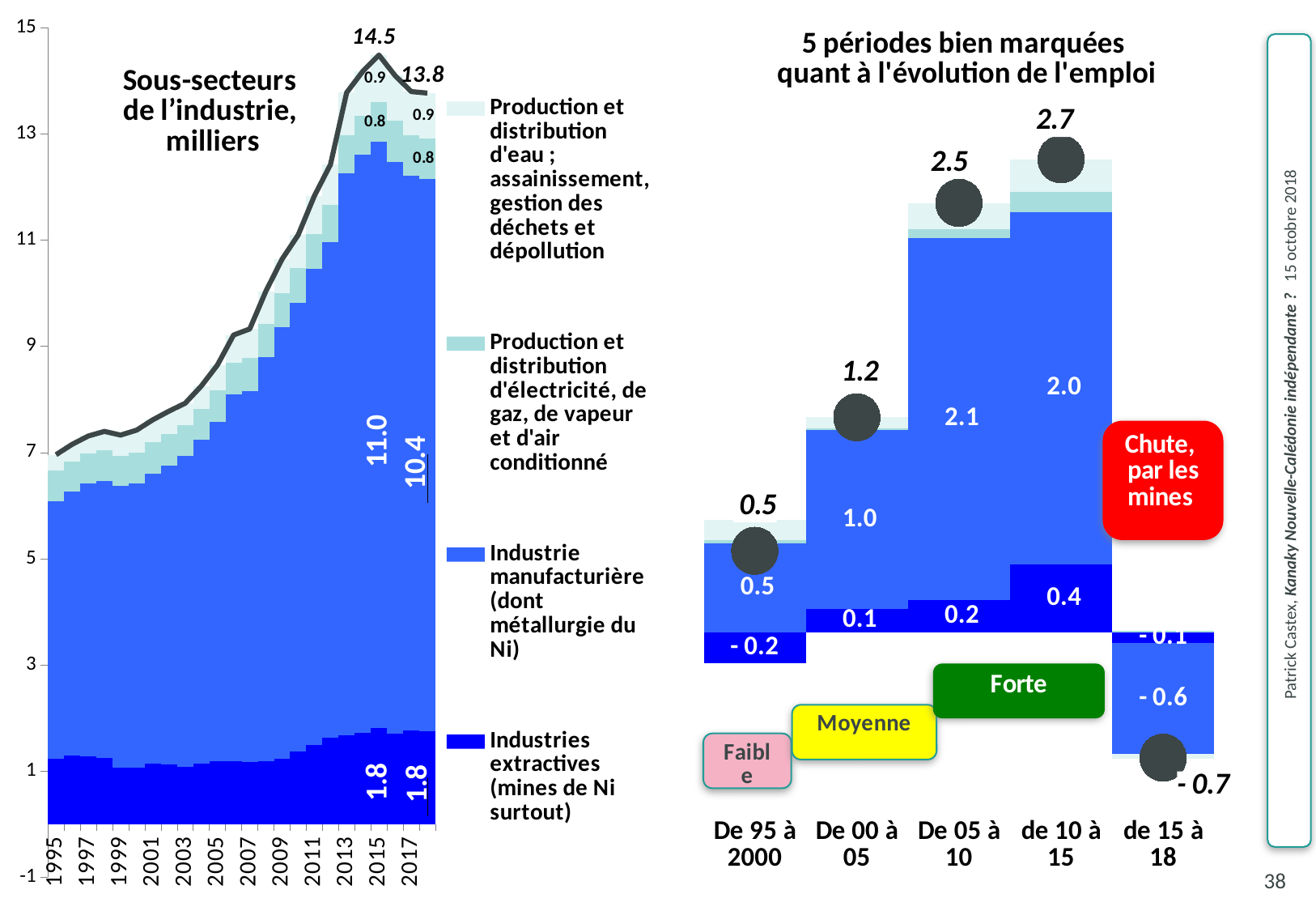

### Chart: Sous-secteurs
de l’industrie,
milliers

| Category | Industries extractives  (mines de Ni surtout) | Industrie manufacturière (dont métallurgie du Ni) | Production et distribution d'électricité, de gaz, de vapeur et d'air conditionné | Production et distribution d'eau ; assainissement, gestion des déchets et dépollution   | total |
|---|---|---|---|---|---|
| 1995 | 1.234083333333333 | 4.85305 | 0.567833333333333 | 0.302458333333333 | 6.957425000000001 |
| 1996 | 1.289458333333334 | 4.97075 | 0.565125 | 0.328166666666667 | 7.153499999999998 |
| 1997 | 1.274125 | 5.135379166666667 | 0.571166666666667 | 0.330375 | 7.311045833333334 |
| 1998 | 1.249875 | 5.217404166666665 | 0.576291666666667 | 0.354125 | 7.397695833333334 |
| 1999 | 1.069125 | 5.295549999999999 | 0.566666666666667 | 0.397083333333333 | 7.328424999999993 |
| 2000 | 1.056208333333333 | 5.361854761904762 | 0.585375 | 0.4185 | 7.421938095238095 |
| 2001 | 1.1455 | 5.458619047619048 | 0.586333333333333 | 0.426625 | 7.617077380952381 |
| 2002 | 1.128125 | 5.631216666666667 | 0.587916666666667 | 0.432291666666667 | 7.77955 |
| 2003 | 1.077083333333333 | 5.863820833333333 | 0.581208333333333 | 0.405625 | 7.927737499999997 |
| 2004 | 1.135529166666667 | 6.110166666666665 | 0.580916666666667 | 0.425708333333333 | 8.252320833333332 |
| 2005 | 1.1871875 | 6.382920833333332 | 0.596166666666667 | 0.482541666666667 | 8.648816666666667 |
| 2006 | 1.1806125 | 6.919995833333332 | 0.596333333333333 | 0.51675 | 9.213691666666666 |
| 2007 | 1.173104166666667 | 6.981175595238095 | 0.631791666666667 | 0.541125 | 9.327196428571428 |
| 2008 | 1.179517857142857 | 7.613974999999989 | 0.6315 | 0.614458333333333 | 10.03945119047619 |
| 2009 | 1.229017857142857 | 8.132179166666667 | 0.64375 | 0.636625 | 10.64157202380952 |
| 2010 | 1.371838203463203 | 8.448505357142858 | 0.648125 | 0.631125 | 11.09959356060606 |
| 2011 | 1.488533333333333 | 8.96440192099567 | 0.659625 | 0.7185 | 11.831060254329 |
| 2012 | 1.619895833333333 | 9.35013216089466 | 0.692 | 0.762916666666667 | 12.42494466089466 |
| 2013 | 1.675708333333333 | 10.58940416666666 | 0.705375 | 0.8105 | 13.7809875 |
| 2014 | 1.709933333333333 | 10.8963 | 0.739625 | 0.834645833333333 | 14.18050416666667 |
| 2015 | 1.81245 | 11.03981726190476 | 0.752625 | 0.882520833333333 | 14.4874130952381 |
| 2016 | 1.698408333333333 | 10.78144821428571 | 0.776625 | 0.845041666666667 | 14.10152321428571 |
| 2017 | 1.759975 | 10.45739404761905 | 0.7625 | 0.819625 | 13.79949404761905 |
| Est 2018 | 1.75111114529688 | 10.4054857510254 | 0.760508488410055 | 0.854295966588331 | 13.77140135132067 |

### Chart: 5 périodes bien marquées
quant à l'évolution de l'emploi

| Category |  |  |  |  |  |
|---|---|---|---|---|---|
| De 95 à 2000 | -0.177875 | 0.508804761904762 | 0.0175416666666666 | 0.116041666666667 | 0.464513095238095 |
| De 00 à 05 | 0.130979166666667 | 1.021066071428571 | 0.0107916666666668 | 0.0640416666666667 | 1.226878571428571 |
| De 05 à 10 | 0.184650703463203 | 2.065584523809525 | 0.0519583333333332 | 0.148583333333333 | 2.450776893939395 |
| de 10 à 15 | 0.388136796536796 | 2.008888690476188 | 0.114375 | 0.1885 | 2.699900487012984 |
| de 15 à 18 | -0.0613388547031202 | -0.63433151087936 | 0.00788348841005548 | -0.028224866745002 | -0.716011743917425 |